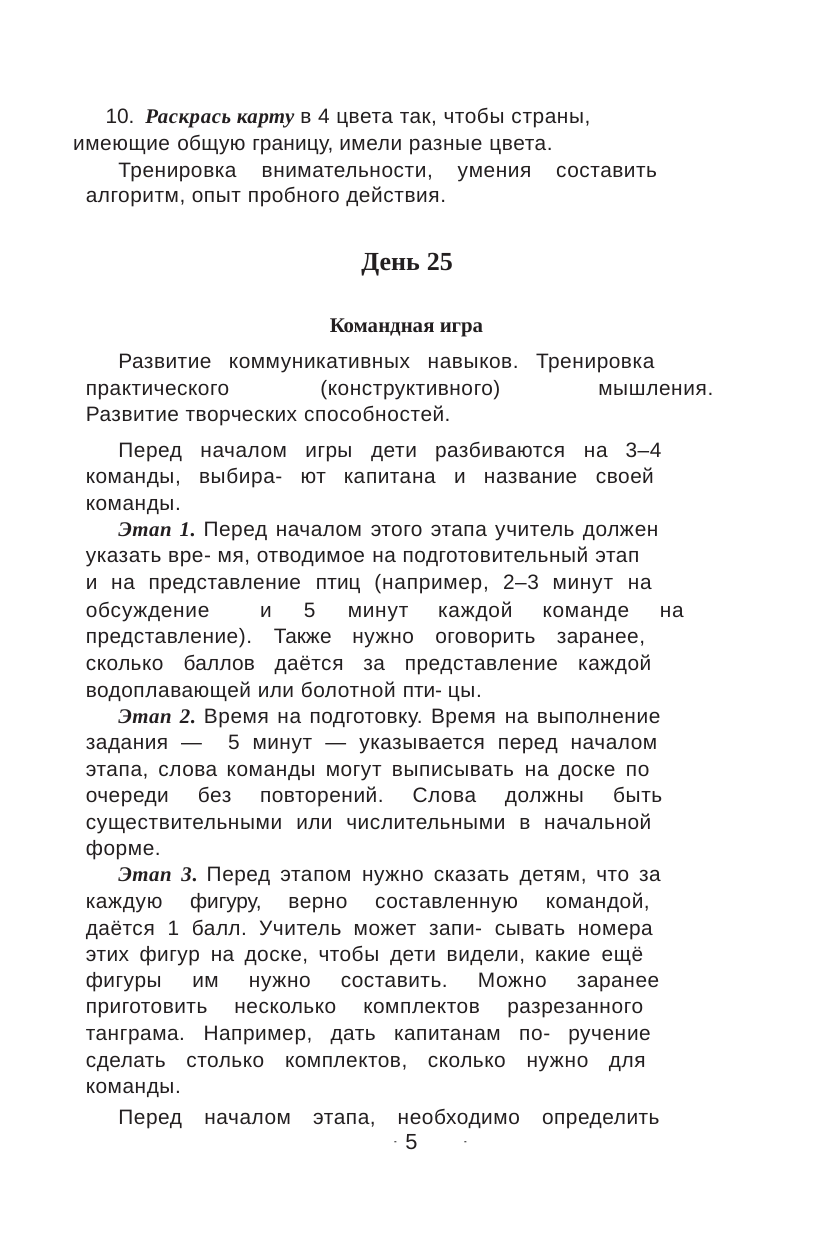

временные рам- ки так, чтобы в конце занятия
осталось время на подведение итогов. Удобно в ходе
игры раздавать командам жетоны (цветные кружки) за
каждую верно сложенную фигуру.
10. Раскрась карту в 4 цвета так, чтобы страны,
имеющие общую границу, имели разные цвета.
Тренировка внимательности, умения составить
алгоритм, опыт пробного действия.
День 25
Командная игра
Развитие коммуникативных навыков. Тренировка
практического
(конструктивного)
мышления.
Развитие творческих способностей.
Перед началом игры дети разбиваются на 3–4
команды, выбира- ют капитана и название своей
команды.
Этап 1. Перед началом этого этапа учитель должен
указать вре- мя, отводимое на подготовительный этап
и на представление птиц (например, 2–3 минут на
обсуждение
и
5
минут каждой команде на
представление). Также нужно оговорить заранее,
сколько баллов даётся за представление каждой
водоплавающей или болотной пти- цы.
Этап 2. Время на подготовку. Время на выполнение
задания — 5 минут — указывается перед началом
этапа, слова команды могут выписывать на доске по
очереди без повторений. Слова должны быть
существительными или числительными в начальной
форме.
Этап 3. Перед этапом нужно сказать детям, что за
каждую фигуру, верно составленную командой,
даётся 1 балл. Учитель может запи- сывать номера
этих фигур на доске, чтобы дети видели, какие ещё
фигуры им нужно составить. Можно заранее
приготовить несколько комплектов разрезанного
танграма. Например, дать капитанам по- ручение
сделать столько комплектов, сколько нужно для
команды.
Перед началом этапа, необходимо определить
5
5